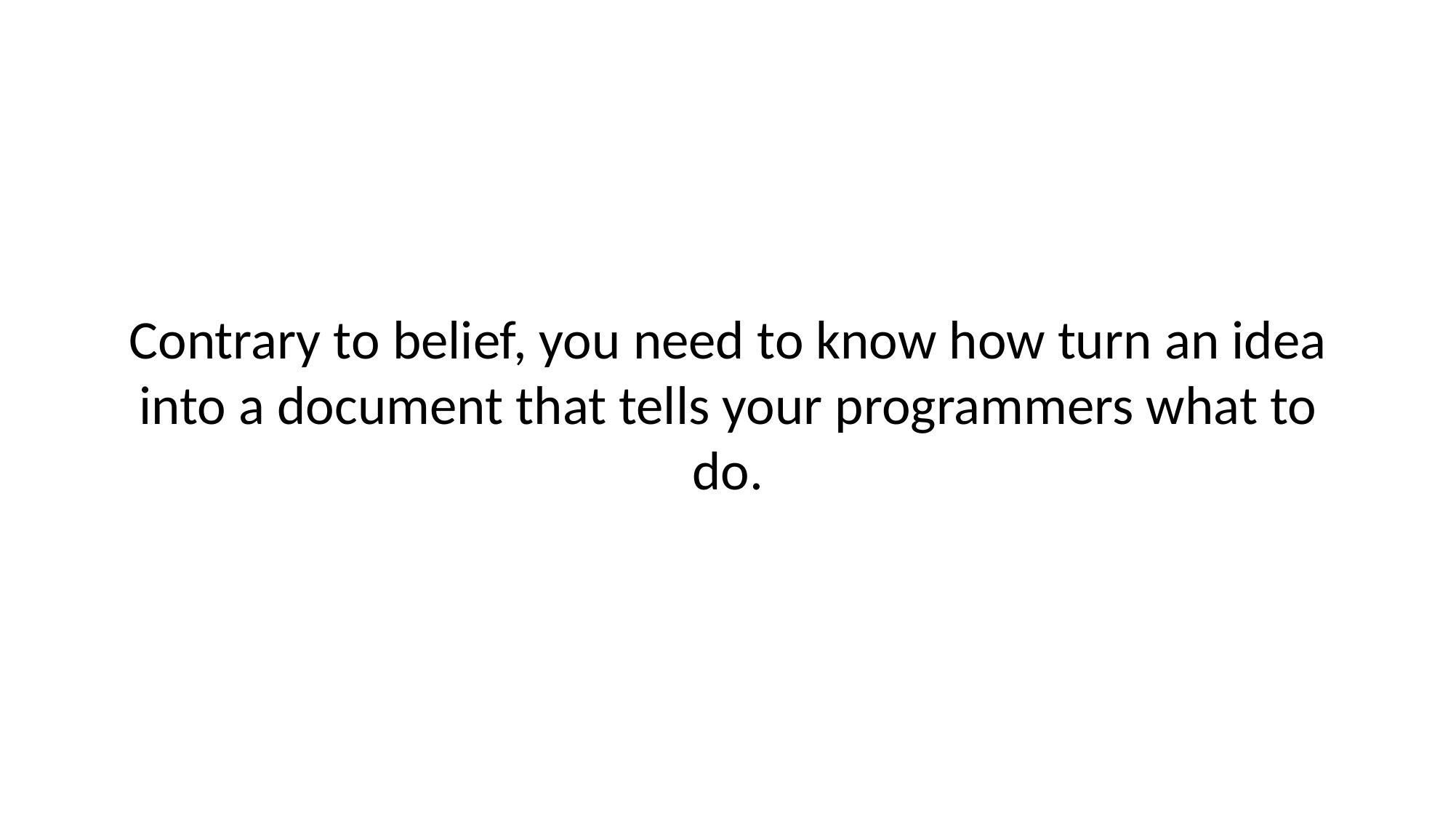

# Contrary to belief, you need to know how turn an idea into a document that tells your programmers what to do.